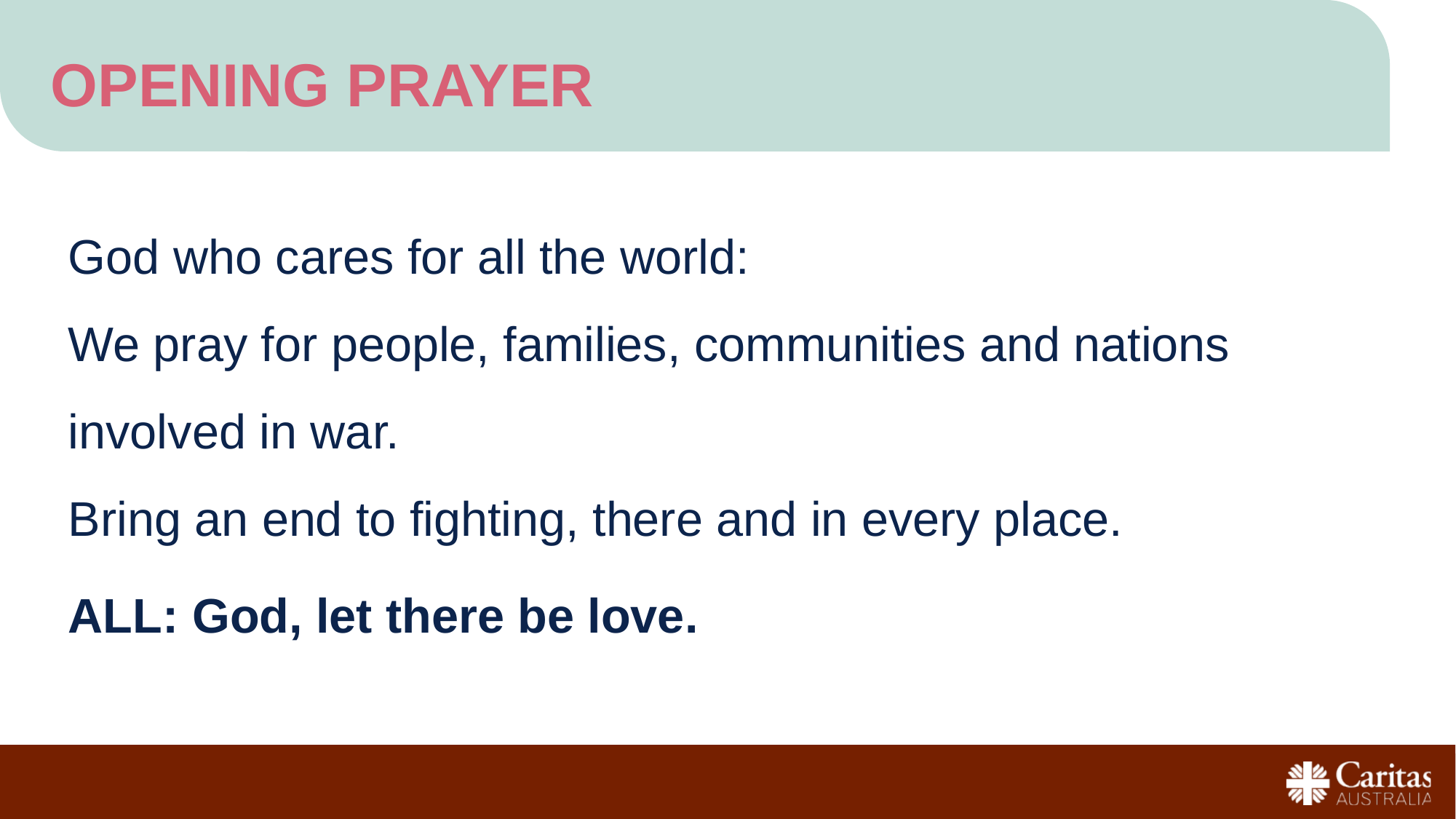

# OPENING PRAYER
God who cares for all the world:
We pray for people, families, communities and nations involved in war.
Bring an end to fighting, there and in every place.
ALL: God, let there be love.